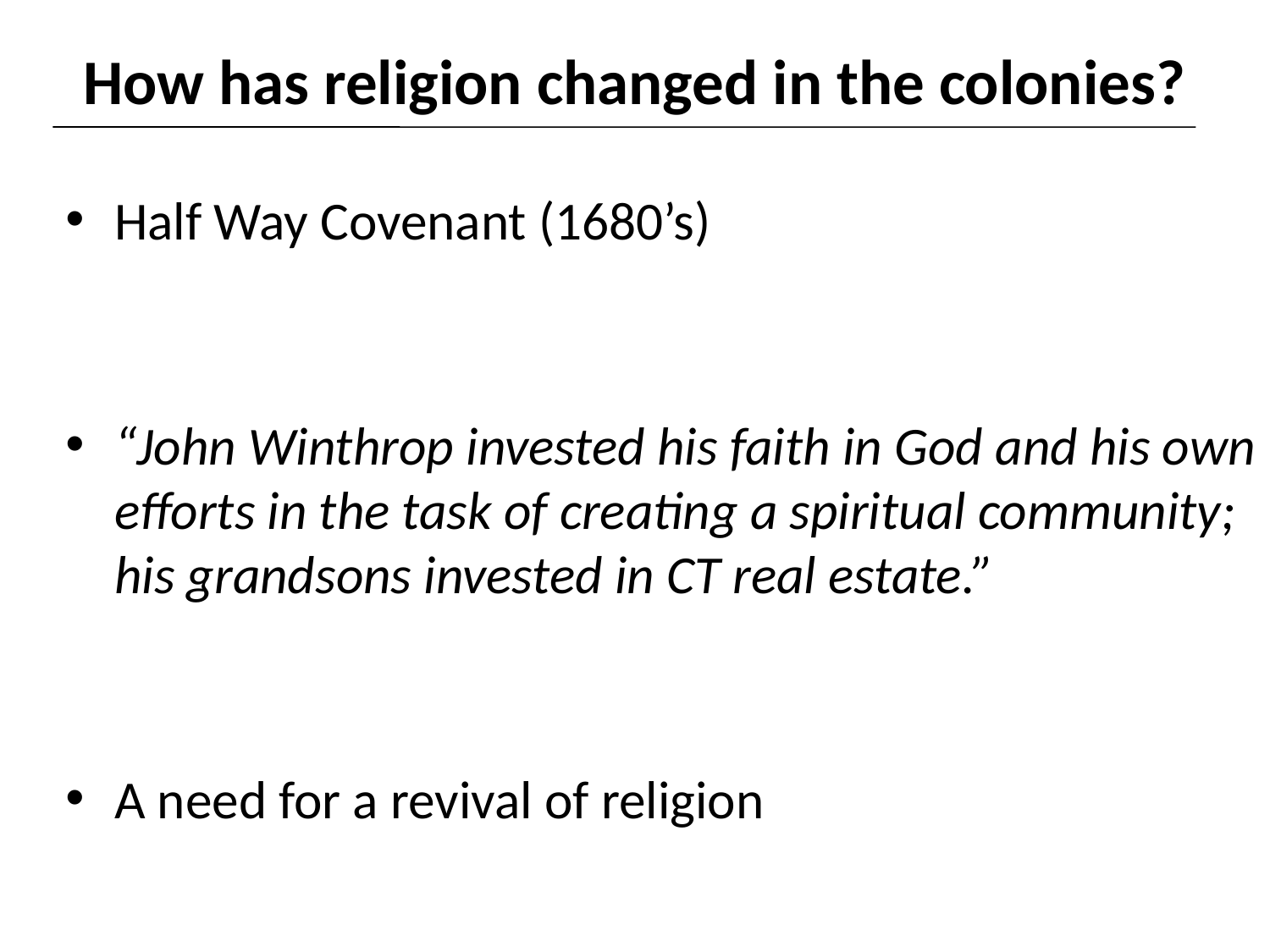

# How has religion changed in the colonies?

Half Way Covenant (1680’s)

“John Winthrop invested his faith in God and his own efforts in the task of creating a spiritual community; his grandsons invested in CT real estate.”

A need for a revival of religion